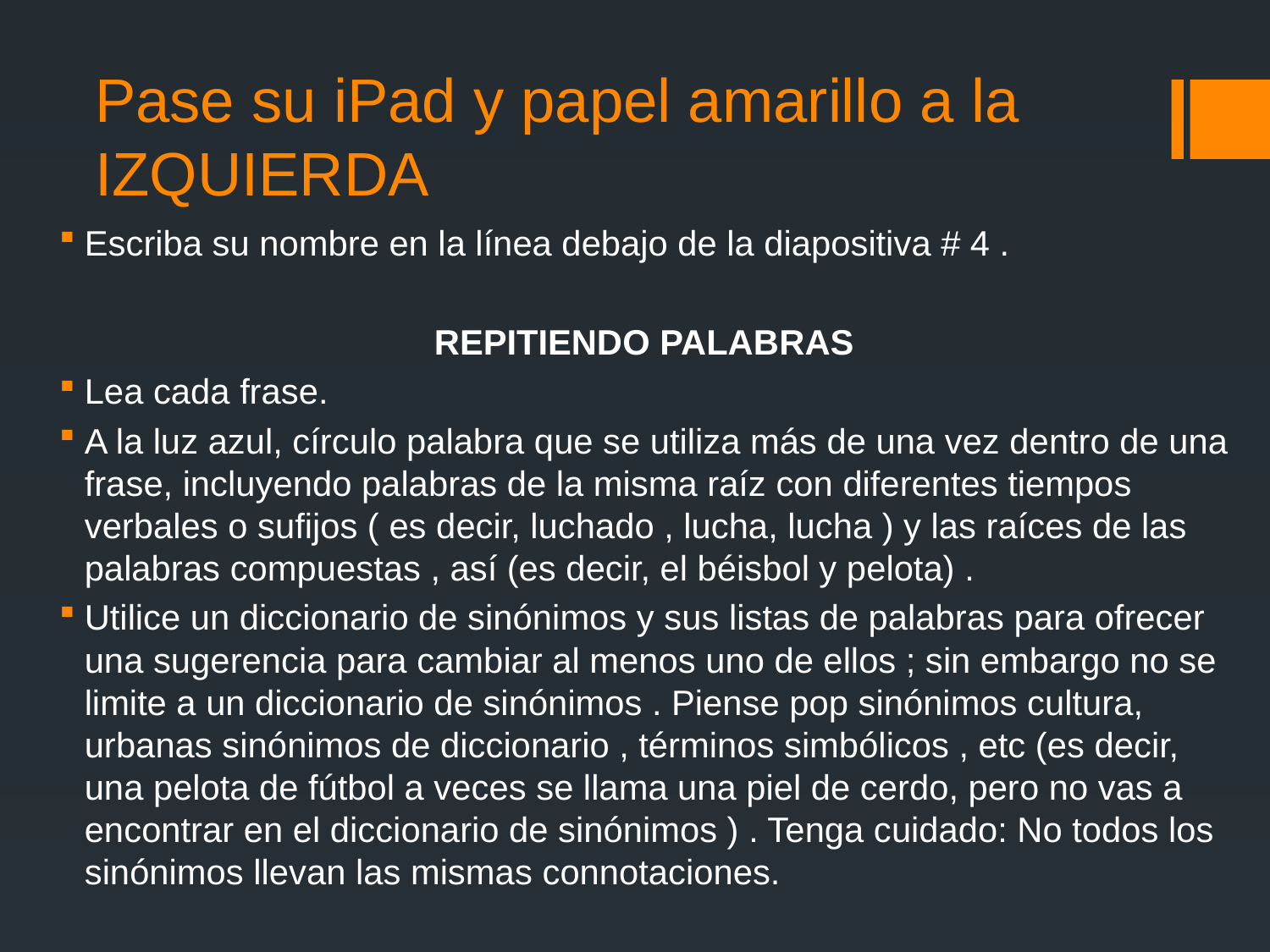

# Pase su iPad y papel amarillo a la IZQUIERDA
Escriba su nombre en la línea debajo de la diapositiva # 4 .

REPITIENDO PALABRAS
Lea cada frase.
A la luz azul, círculo palabra que se utiliza más de una vez dentro de una frase, incluyendo palabras de la misma raíz con diferentes tiempos verbales o sufijos ( es decir, luchado , lucha, lucha ) y las raíces de las palabras compuestas , así (es decir, el béisbol y pelota) .
Utilice un diccionario de sinónimos y sus listas de palabras para ofrecer una sugerencia para cambiar al menos uno de ellos ; sin embargo no se limite a un diccionario de sinónimos . Piense pop sinónimos cultura, urbanas sinónimos de diccionario , términos simbólicos , etc (es decir, una pelota de fútbol a veces se llama una piel de cerdo, pero no vas a encontrar en el diccionario de sinónimos ) . Tenga cuidado: No todos los sinónimos llevan las mismas connotaciones.